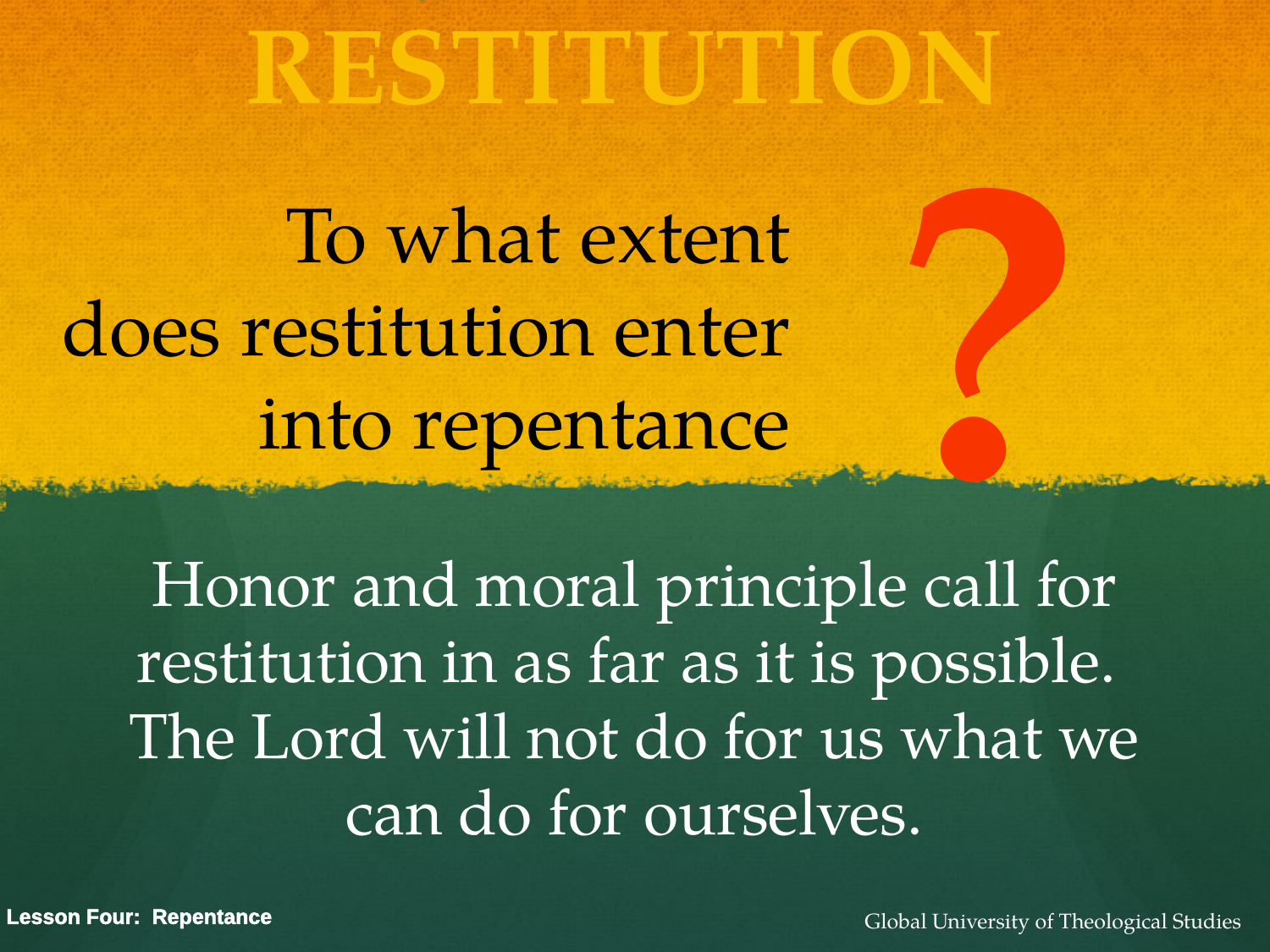

RESTITUTION
?
     To what extent does restitution enter
into repentance
Honor and moral principle call for restitution in as far as it is possible.  The Lord will not do for us what we can do for ourselves.
Global University of Theological Studies
Lesson Four:  Repentance